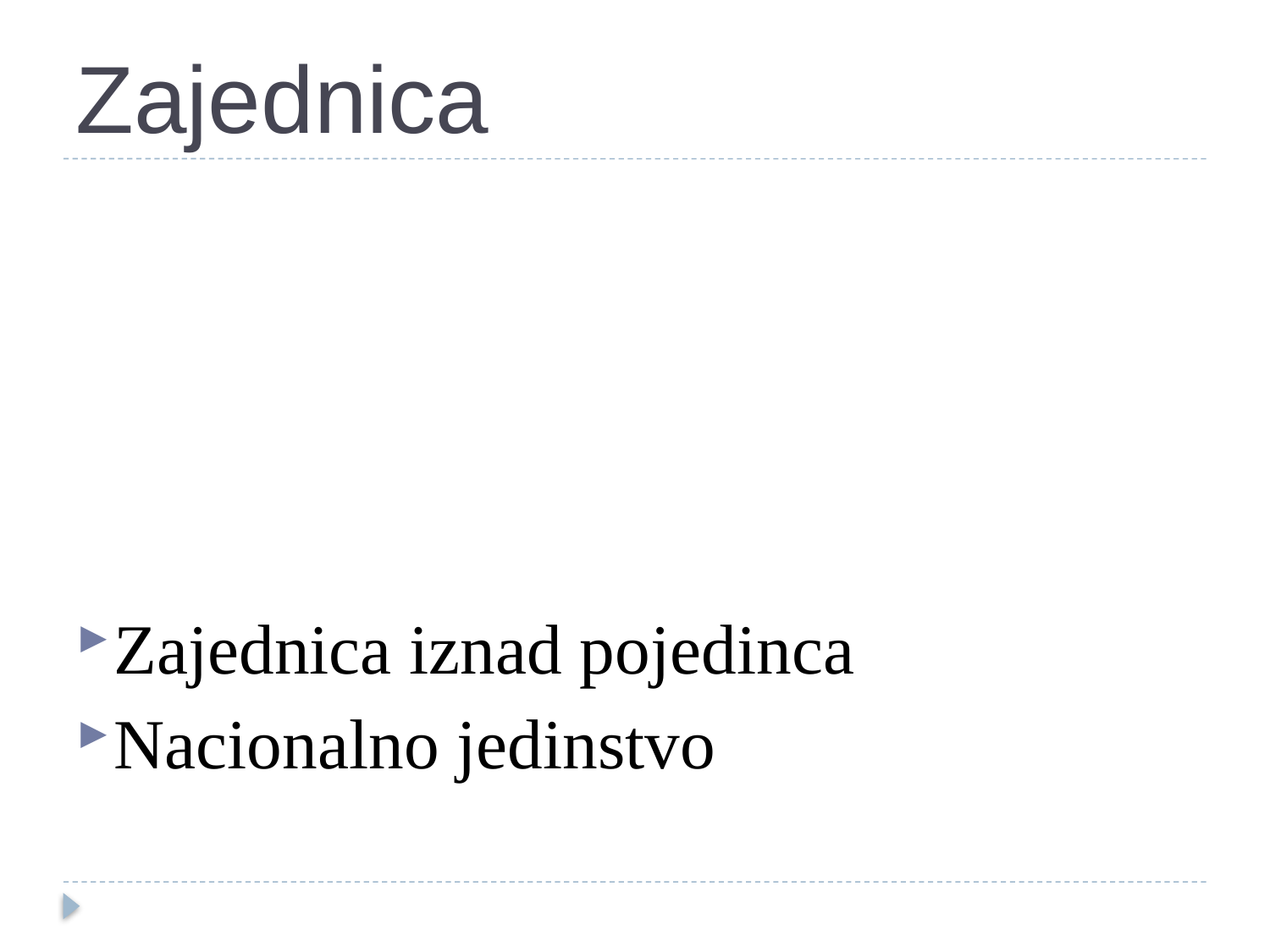

# Zajednica
Zajednica iznad pojedinca
Nacionalno jedinstvo